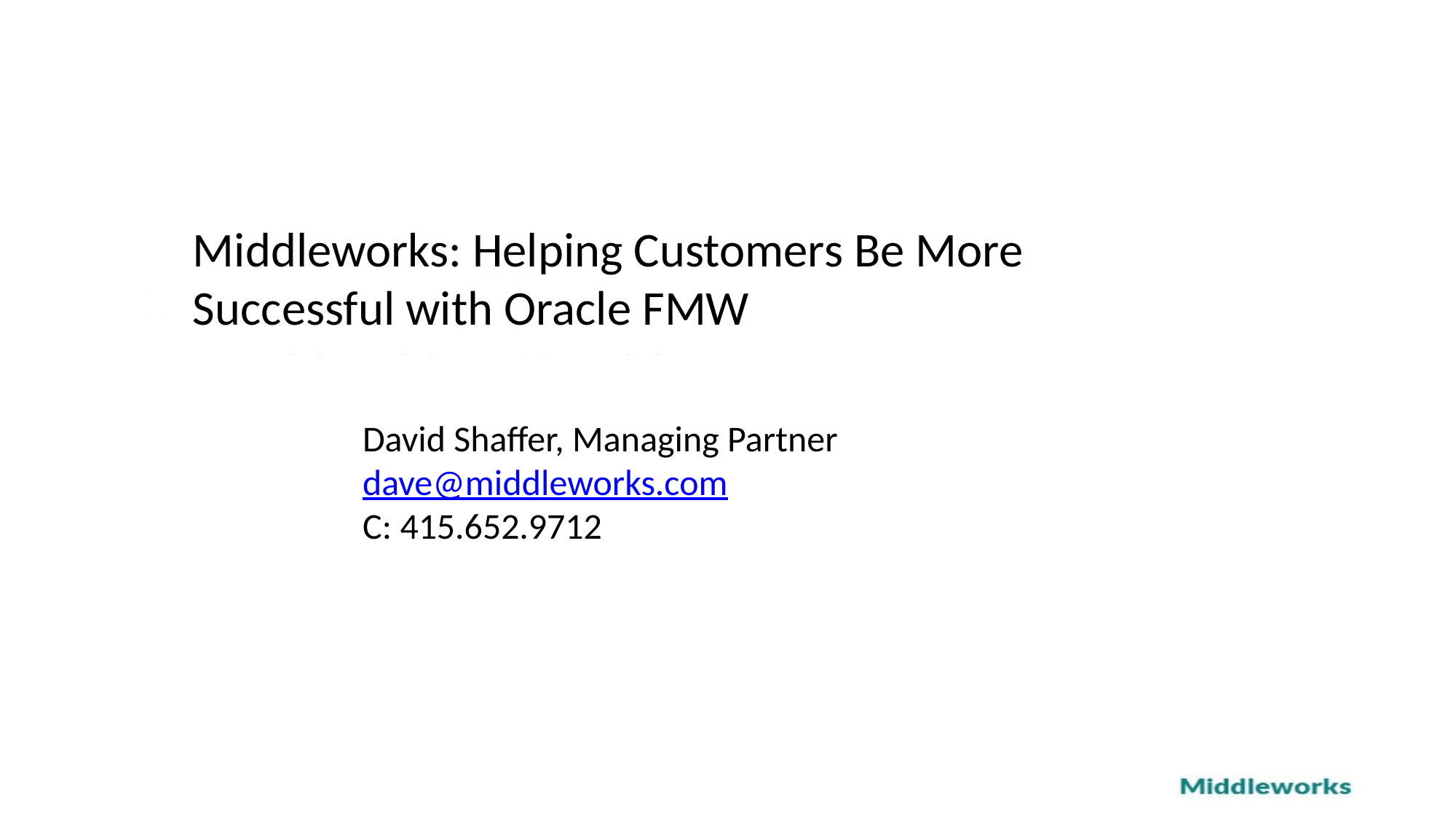

Middleworks: Helping Customers Be More Successful with Oracle FMW
David Shaffer, Managing Partner
dave@middleworks.com
C: 415.652.9712